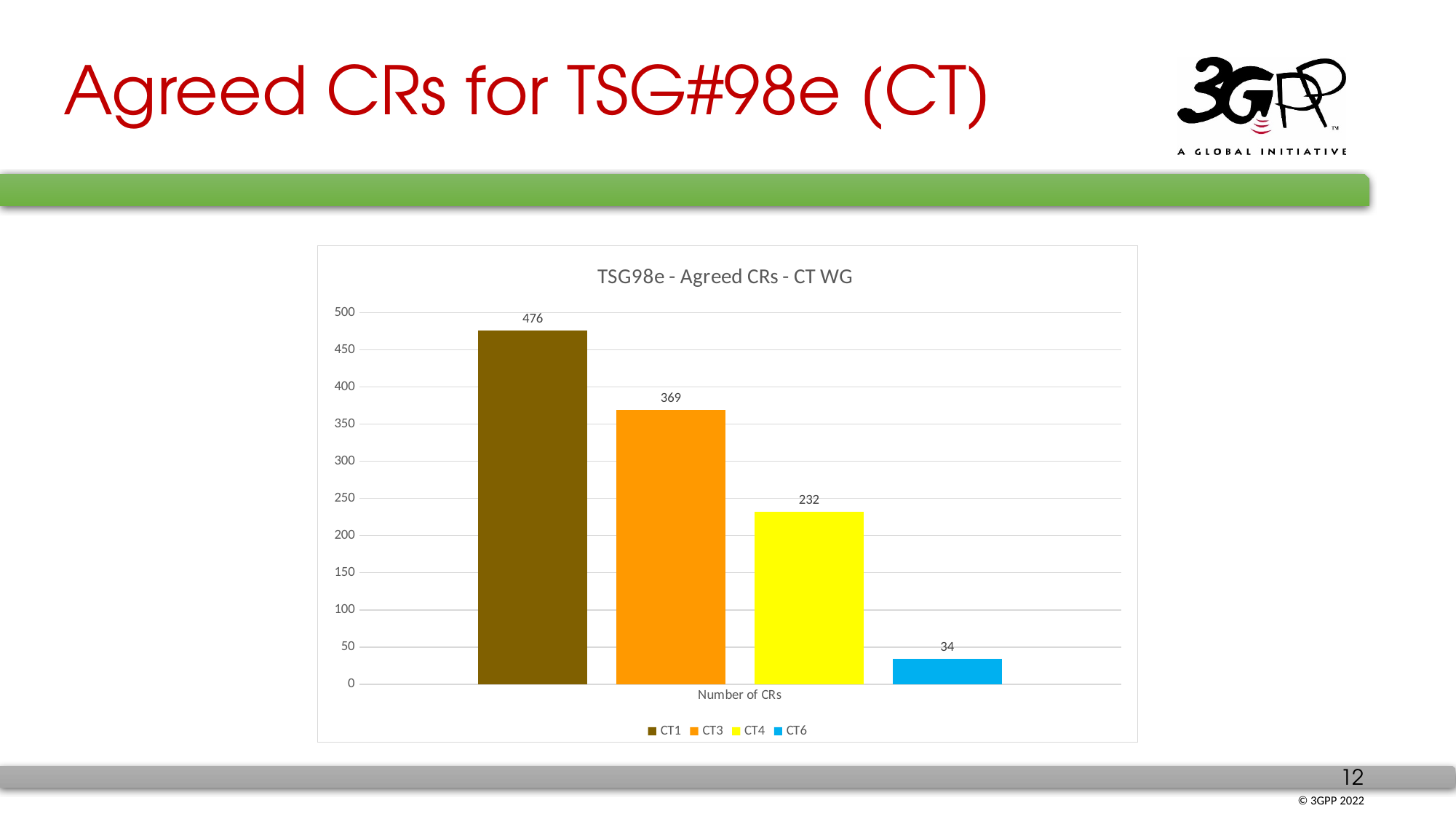

# Agreed CRs for TSG#98e (CT)

### Chart: TSG98e - Agreed CRs - CT WG

| Category | CT1 | CT3 | CT4 | CT6 |
|---|---|---|---|---|
| Number of CRs | 476.0 | 369.0 | 232.0 | 34.0 |